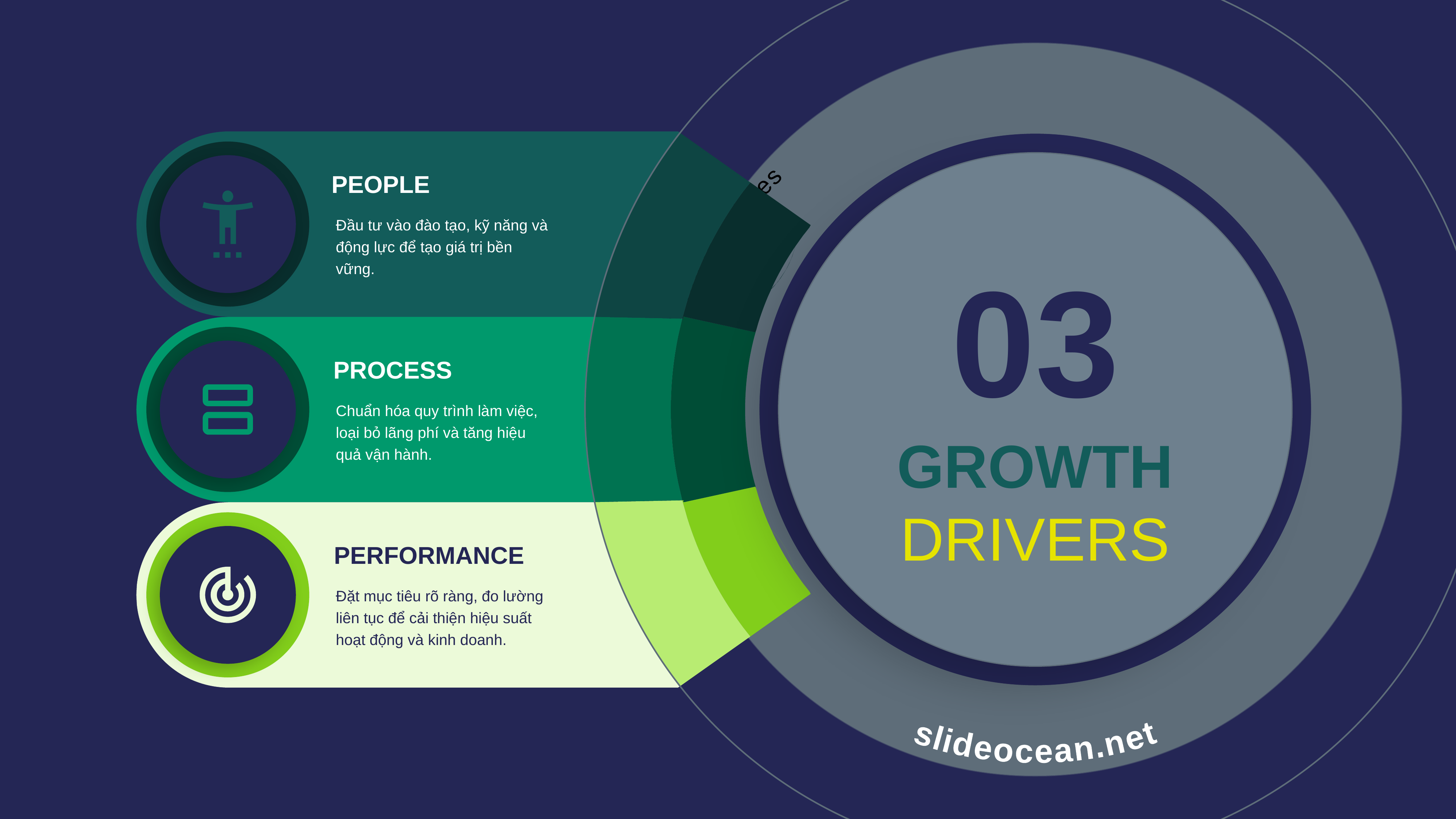

we sell CONFIDENCE not templates

PEOPLE

Đầu tư vào đào tạo, kỹ năng và động lực để tạo giá trị bền vững.
03
GROWTH
DRIVERS

PROCESS
 slideocean.net

Chuẩn hóa quy trình làm việc, loại bỏ lãng phí và tăng hiệu quả vận hành.

PERFORMANCE

Đặt mục tiêu rõ ràng, đo lường liên tục để cải thiện hiệu suất hoạt động và kinh doanh.